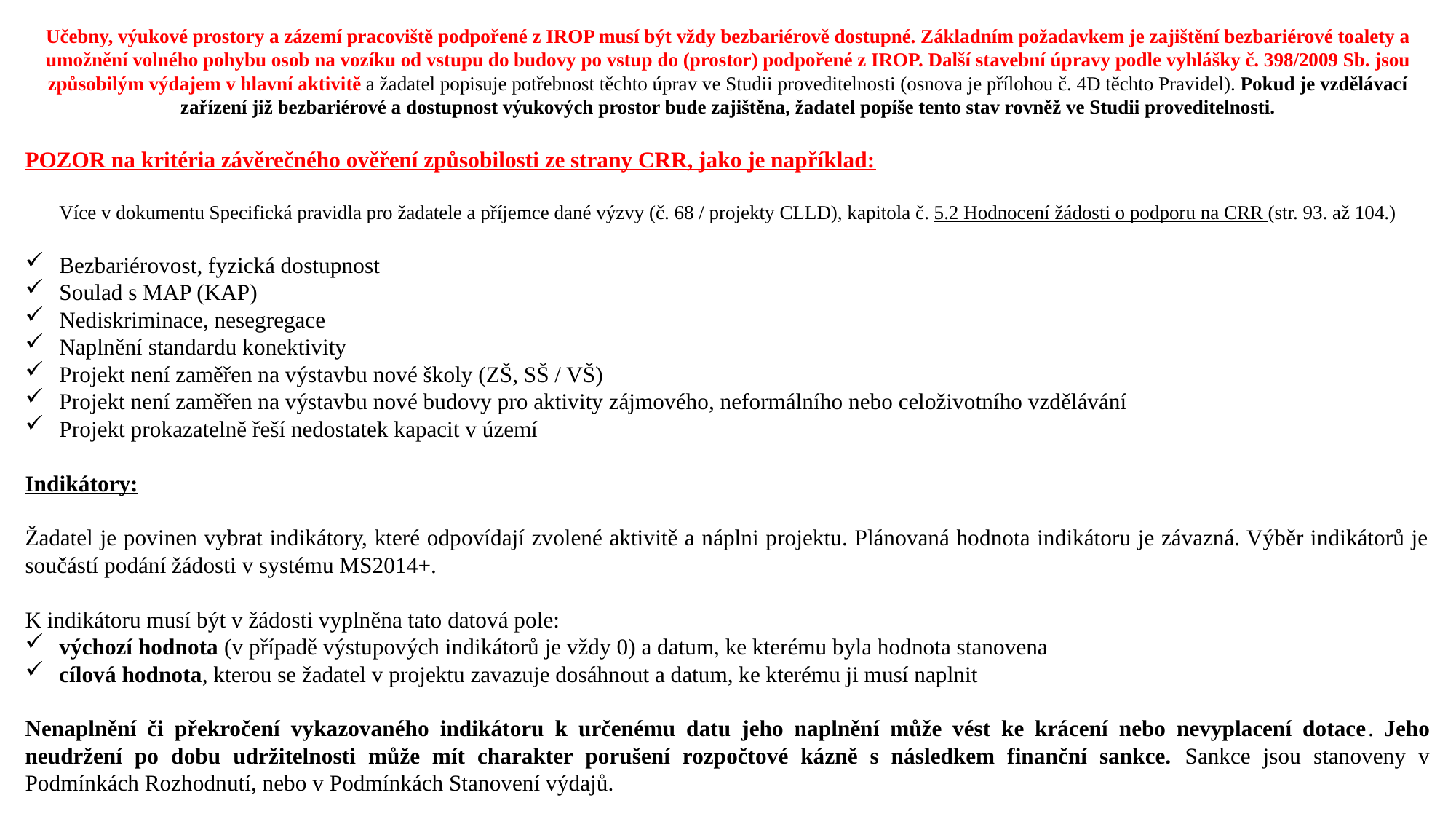

Učebny, výukové prostory a zázemí pracoviště podpořené z IROP musí být vždy bezbariérově dostupné. Základním požadavkem je zajištění bezbariérové toalety a umožnění volného pohybu osob na vozíku od vstupu do budovy po vstup do (prostor) podpořené z IROP. Další stavební úpravy podle vyhlášky č. 398/2009 Sb. jsou způsobilým výdajem v hlavní aktivitě a žadatel popisuje potřebnost těchto úprav ve Studii proveditelnosti (osnova je přílohou č. 4D těchto Pravidel). Pokud je vzdělávací zařízení již bezbariérové a dostupnost výukových prostor bude zajištěna, žadatel popíše tento stav rovněž ve Studii proveditelnosti.

POZOR na kritéria závěrečného ověření způsobilosti ze strany CRR, jako je například:

Více v dokumentu Specifická pravidla pro žadatele a příjemce dané výzvy (č. 68 / projekty CLLD), kapitola č. 5.2 Hodnocení žádosti o podporu na CRR (str. 93. až 104.)

Bezbariérovost, fyzická dostupnost
Soulad s MAP (KAP)
Nediskriminace, nesegregace
Naplnění standardu konektivity
Projekt není zaměřen na výstavbu nové školy (ZŠ, SŠ / VŠ)
Projekt není zaměřen na výstavbu nové budovy pro aktivity zájmového, neformálního nebo celoživotního vzdělávání
Projekt prokazatelně řeší nedostatek kapacit v území

Indikátory:

Žadatel je povinen vybrat indikátory, které odpovídají zvolené aktivitě a náplni projektu. Plánovaná hodnota indikátoru je závazná. Výběr indikátorů je součástí podání žádosti v systému MS2014+.

K indikátoru musí být v žádosti vyplněna tato datová pole:
výchozí hodnota (v případě výstupových indikátorů je vždy 0) a datum, ke kterému byla hodnota stanovena
cílová hodnota, kterou se žadatel v projektu zavazuje dosáhnout a datum, ke kterému ji musí naplnit

Nenaplnění či překročení vykazovaného indikátoru k určenému datu jeho naplnění může vést ke krácení nebo nevyplacení dotace. Jeho neudržení po dobu udržitelnosti může mít charakter porušení rozpočtové kázně s následkem finanční sankce. Sankce jsou stanoveny v Podmínkách Rozhodnutí, nebo v Podmínkách Stanovení výdajů.